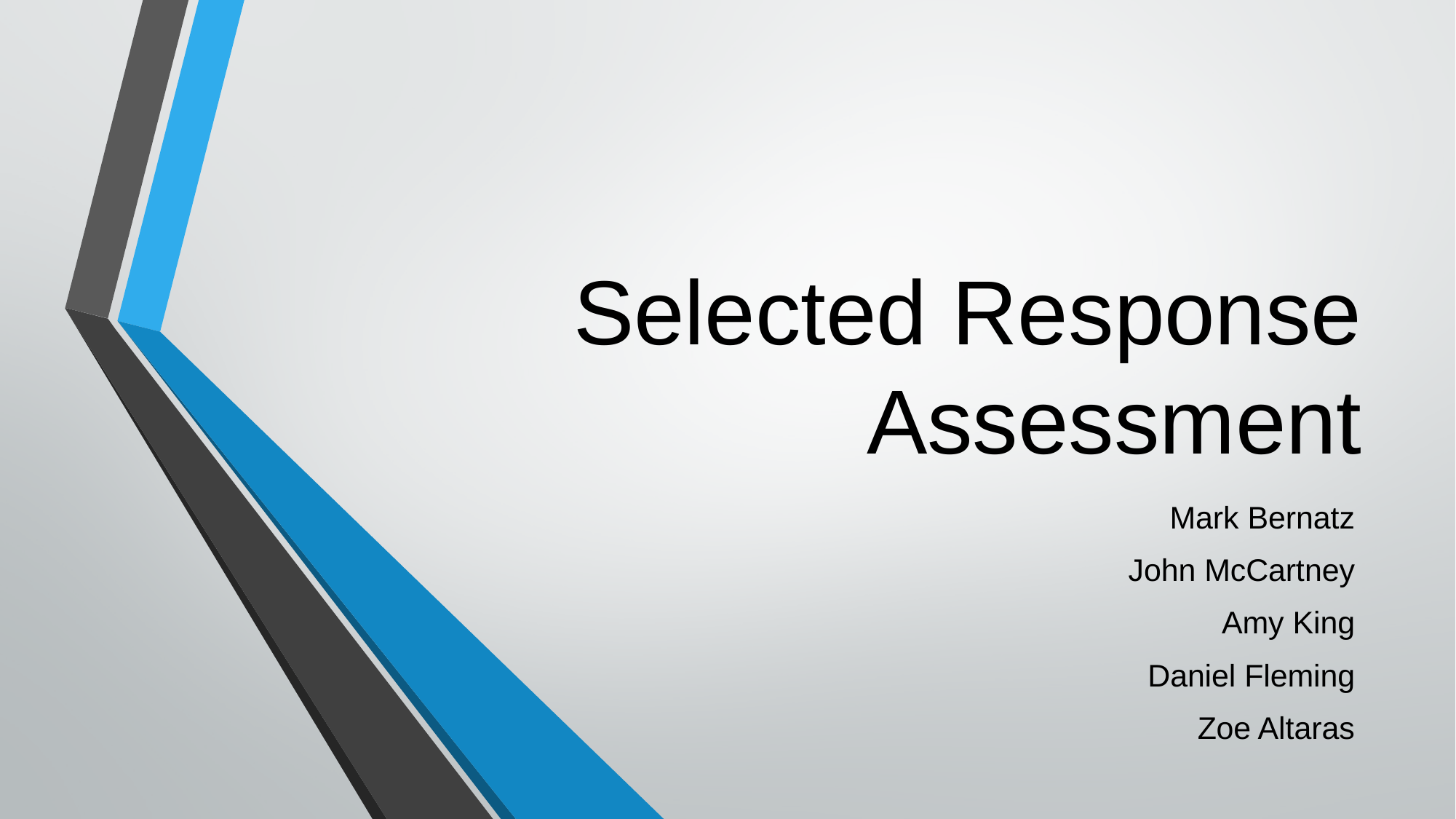

# Selected Response Assessment
Mark Bernatz
John McCartney
Amy King
Daniel Fleming
Zoe Altaras